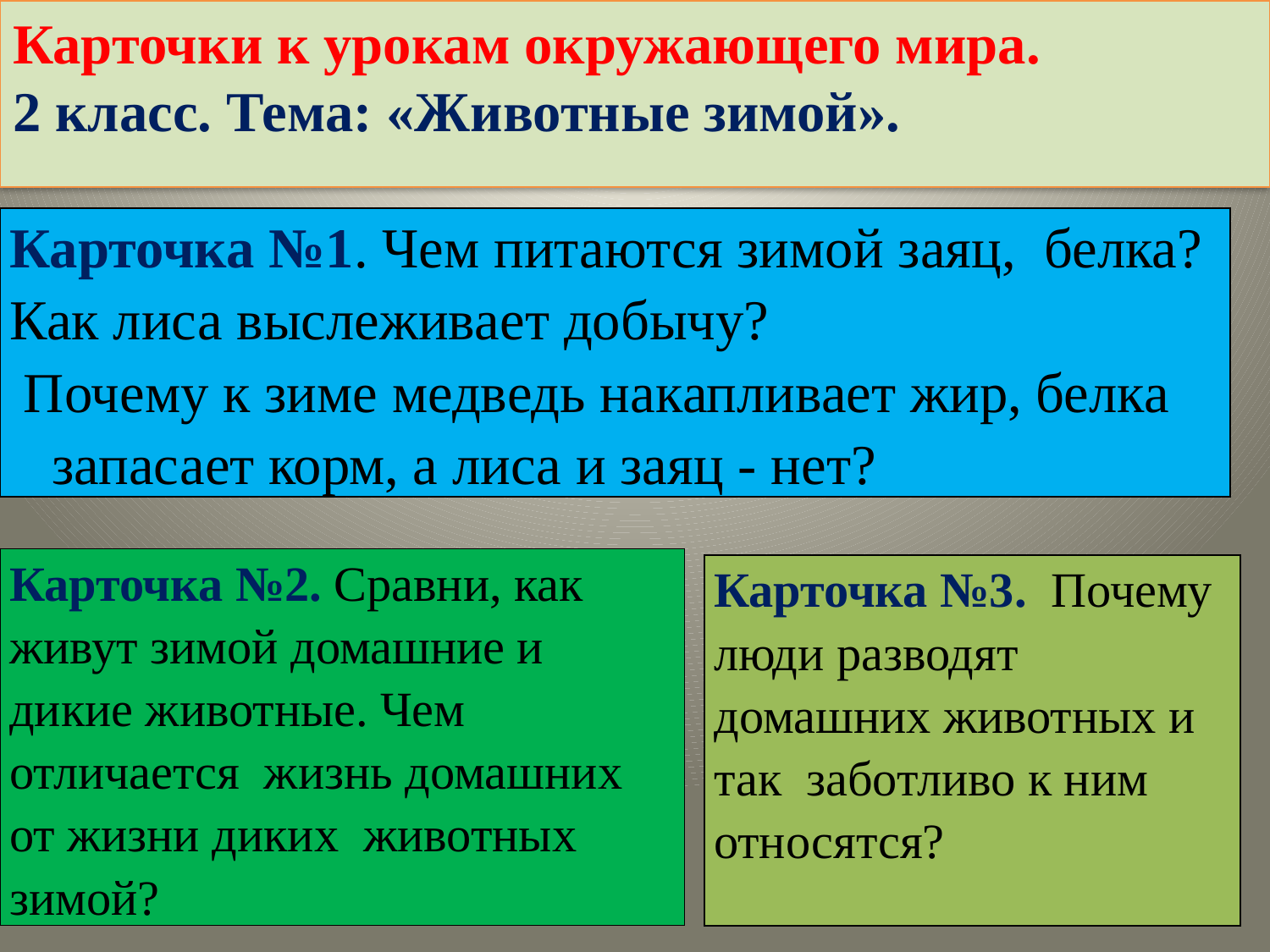

Карточки к урокам окружающего мира.
2 класс. Тема: «Животные зимой».

#
| Карточка №1. Чем питаются зимой заяц, белка? Как лиса выслеживает добычу? Почему к зиме медведь накапливает жир, белка запасает корм, а лиса и заяц - нет? |
| --- |

| Карточка №2. Сравни, как живут зимой домашние и дикие животные. Чем отличается жизнь домашних от жизни диких животных зимой? |
| --- |
| Карточка №3. Почему люди разводят домашних животных и так заботливо к ним относятся? |
| --- |